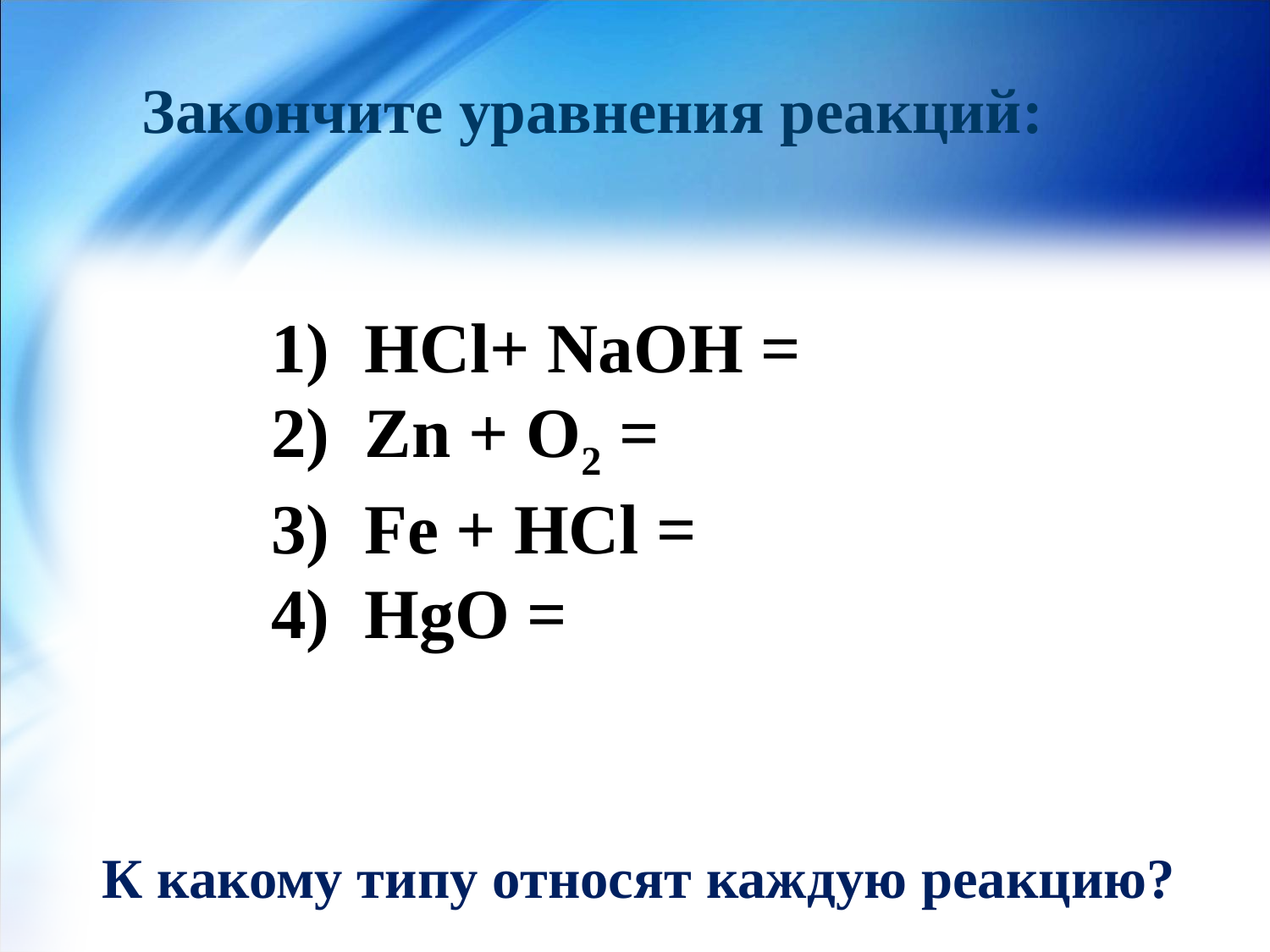

Закончите уравнения реакций:
1)  HCl+ NaOH =
2)  Zn + O2 =
3)  Fe + HCl =
4)  HgO =
К какому типу относят каждую реакцию?